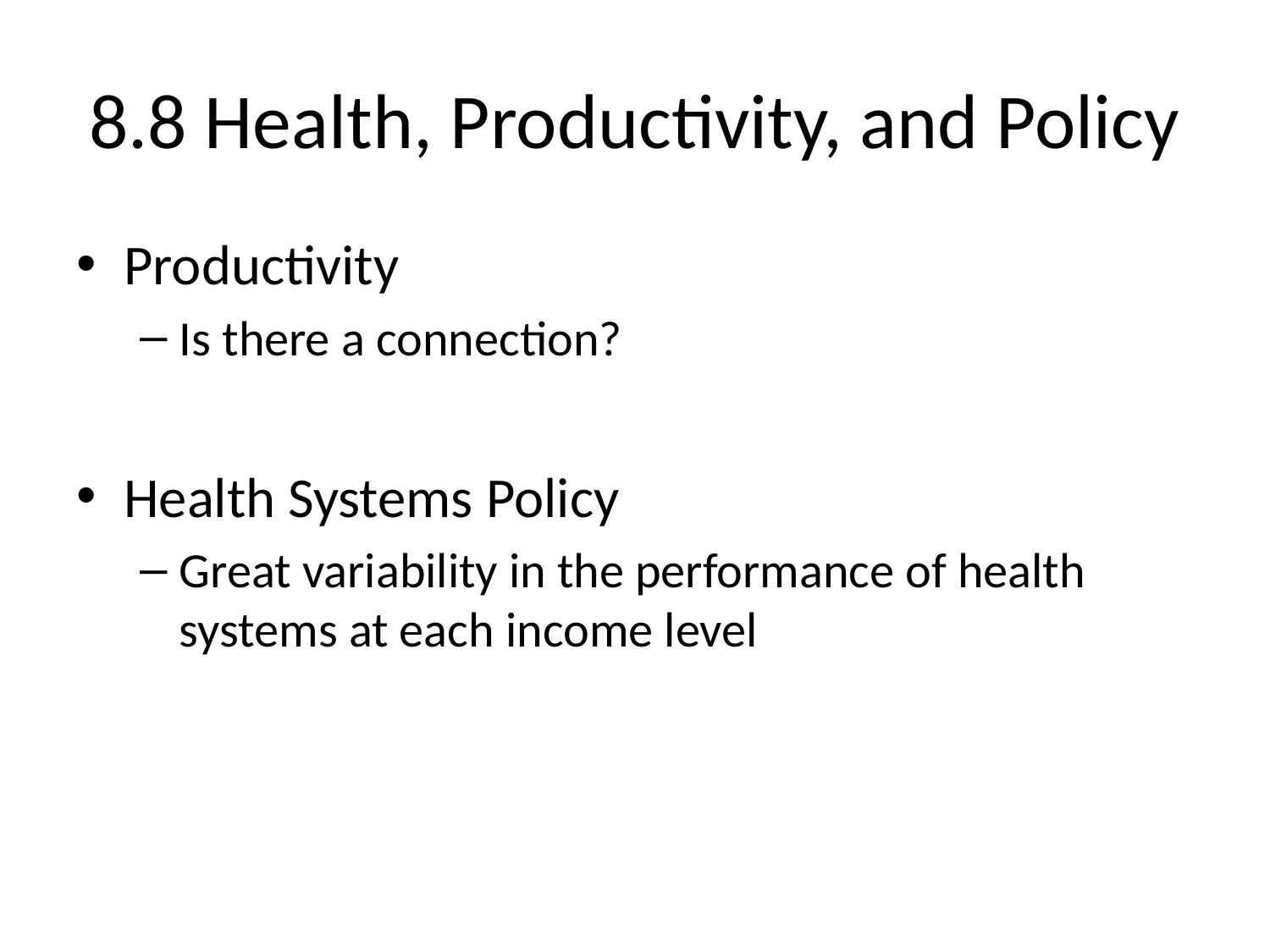

8.8 Health, Productivity, and Policy
Productivity
Is there a connection?

Health Systems Policy
Great variability in the performance of health systems at each income level